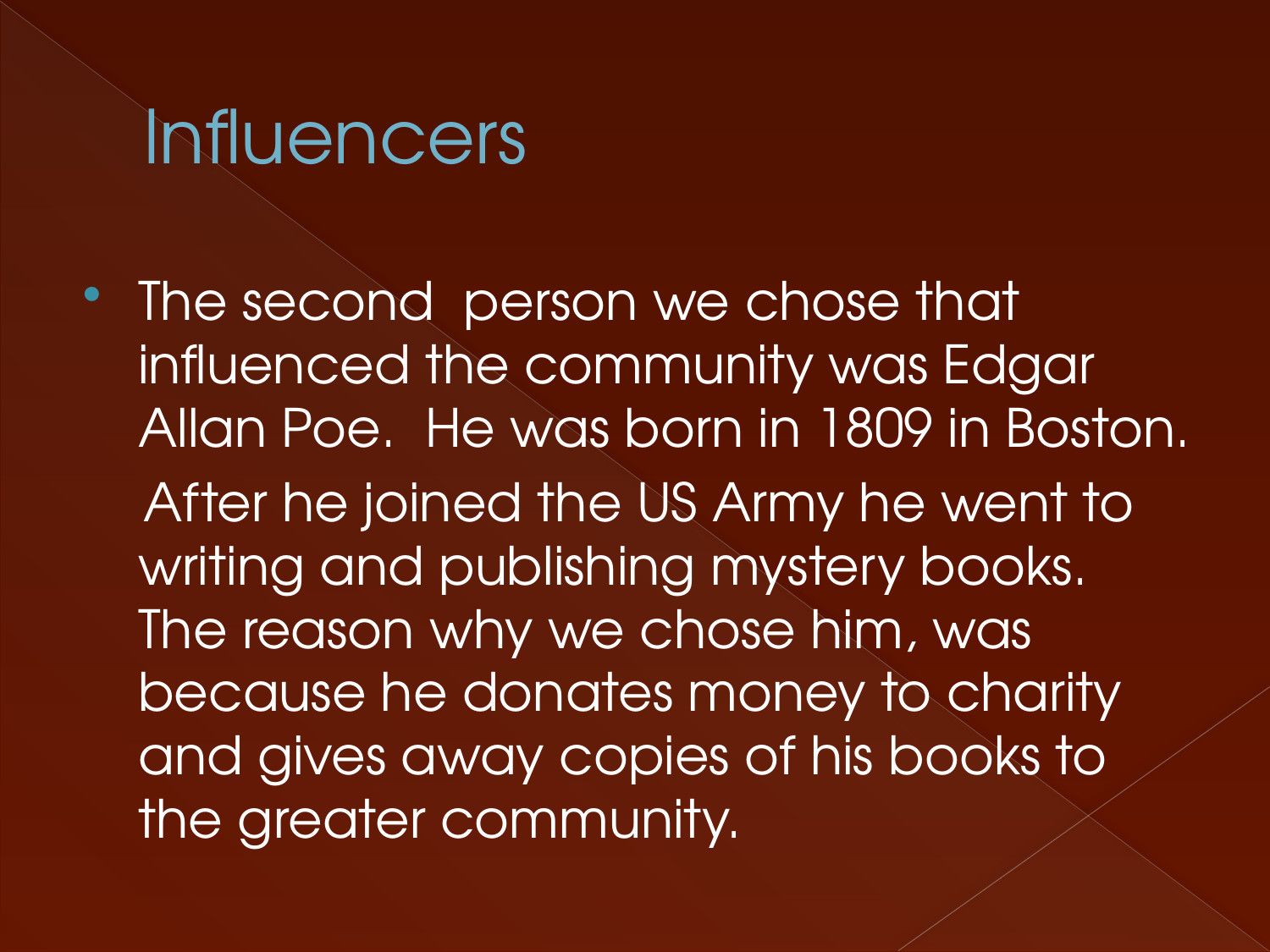

# Influencers
The second  person we chose that influenced the community was Edgar Allan Poe.  He was born in 1809 in Boston.
    After he joined the US Army he went to writing and publishing mystery books.  The reason why we chose him, was because he donates money to charity and gives away copies of his books to the greater community.